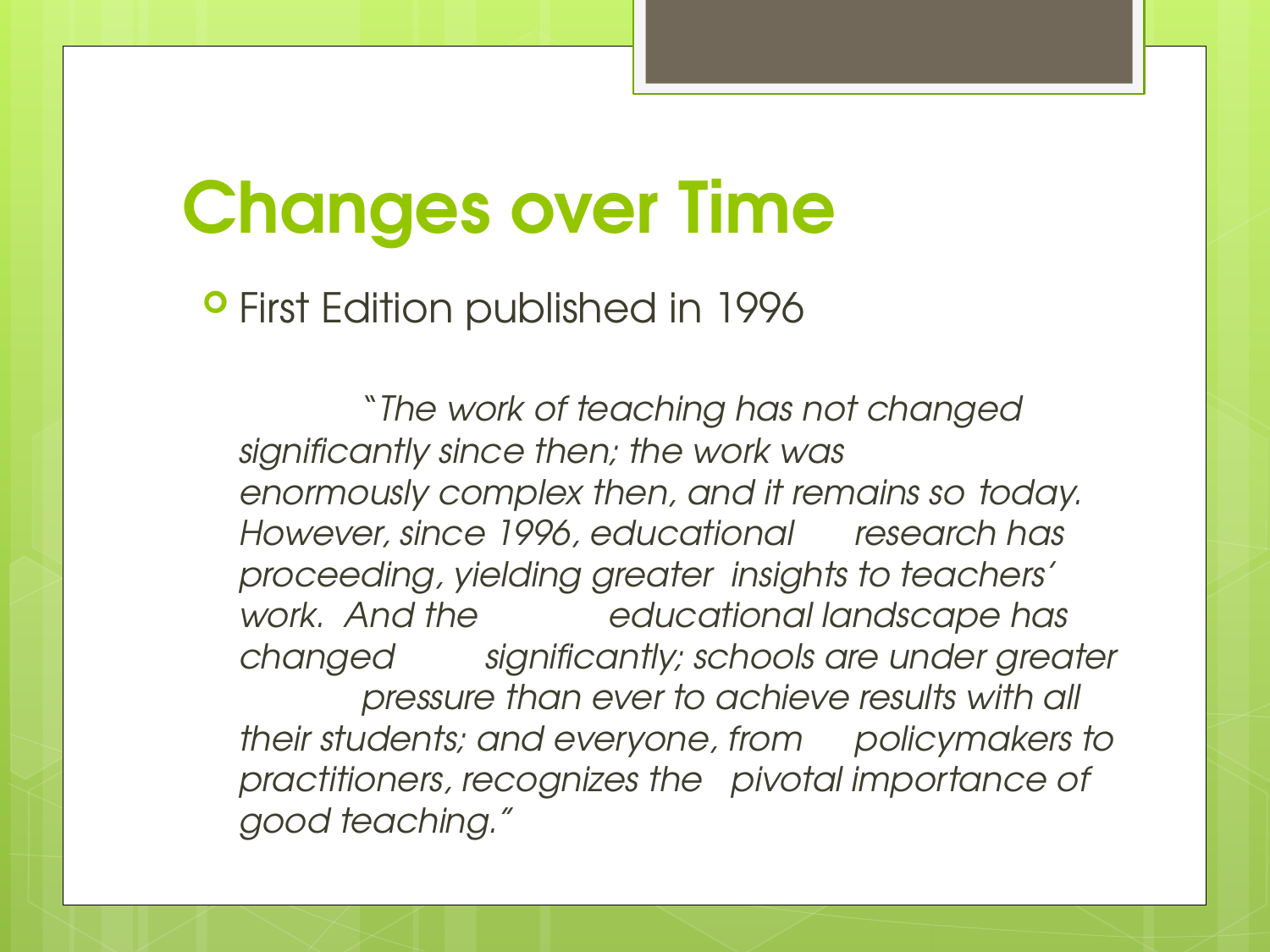

# Changes over Time
First Edition published in 1996
	“The work of teaching has not changed 	significantly since then; the work was 	enormously complex then, and it remains so 	today.  However, since 1996, educational 	research has proceeding, yielding greater 	insights to teachers’ work.  And the 	educational landscape has changed 	significantly; schools are under greater 	pressure than ever to achieve results with all 	their students; and everyone, from 		policymakers to practitioners, recognizes the 	pivotal importance of good teaching.”